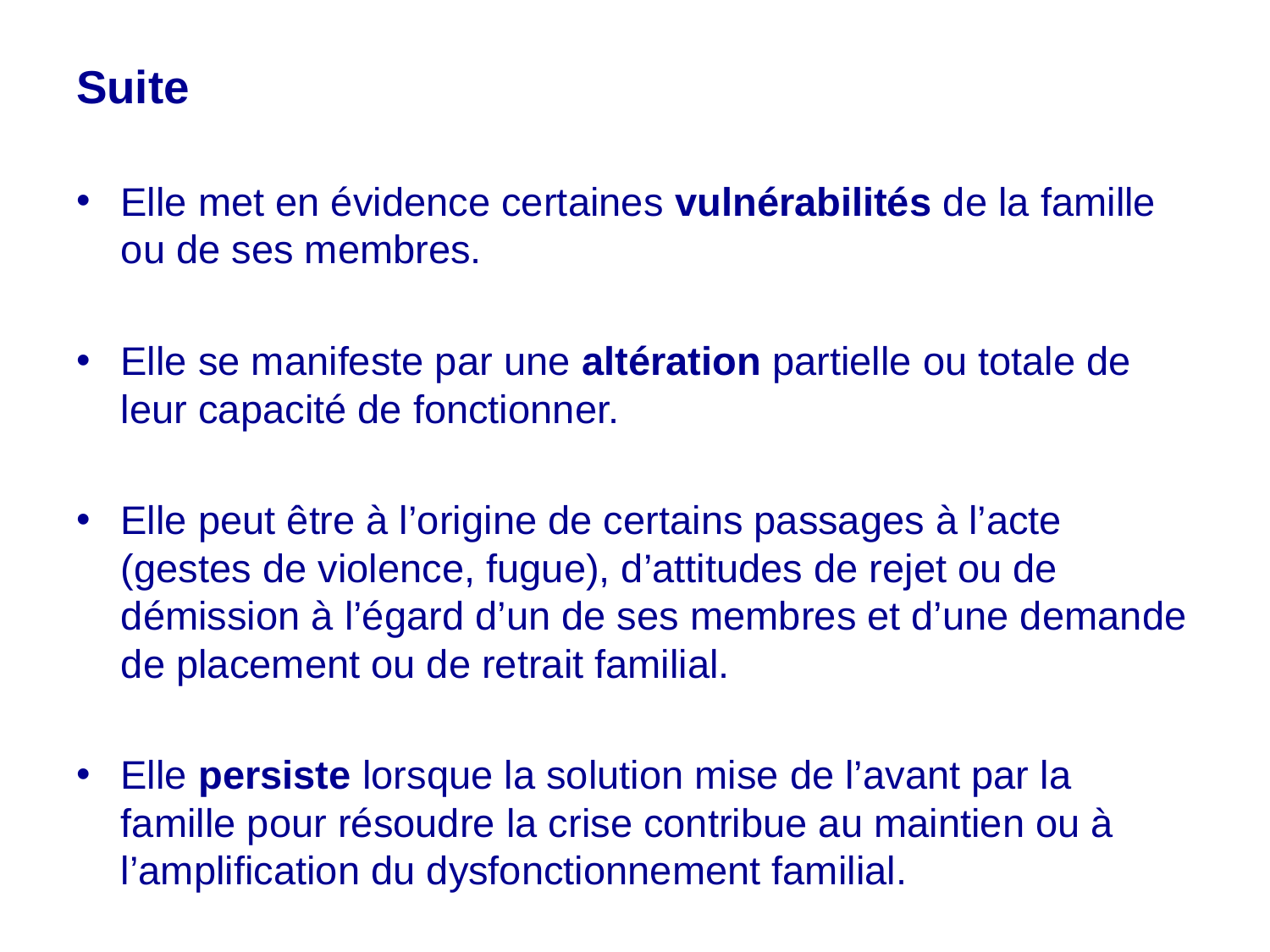

Suite

Elle met en évidence certaines vulnérabilités de la famille ou de ses membres.

Elle se manifeste par une altération partielle ou totale de leur capacité de fonctionner.

Elle peut être à l’origine de certains passages à l’acte (gestes de violence, fugue), d’attitudes de rejet ou de démission à l’égard d’un de ses membres et d’une demande de placement ou de retrait familial.

Elle persiste lorsque la solution mise de l’avant par la famille pour résoudre la crise contribue au maintien ou à l’amplification du dysfonctionnement familial.